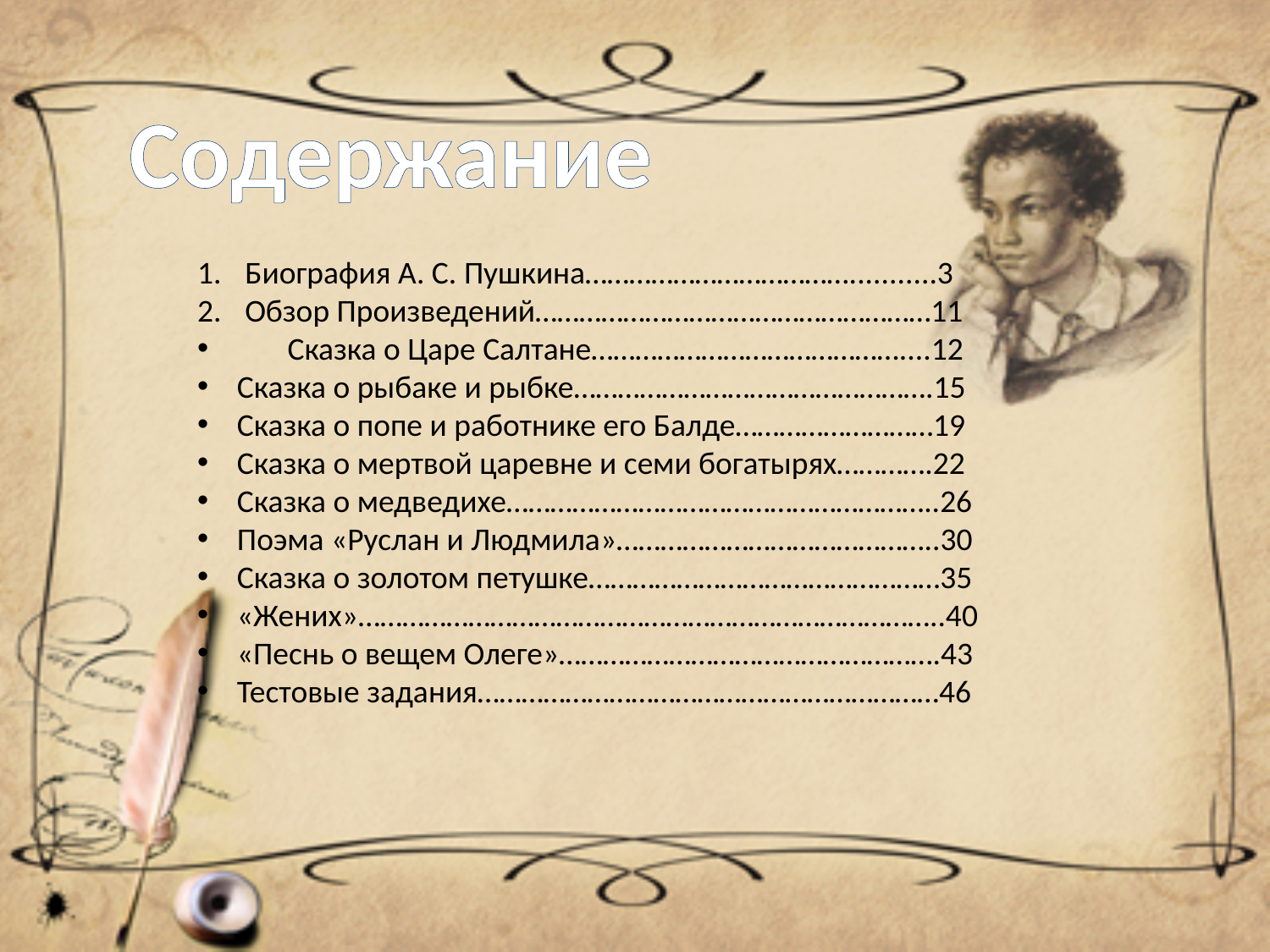

Содержание
Биография А. С. Пушкина………………………………...........3
Обзор Произведений………………………………………………11
       Сказка о Царе Салтане……………………………………....12
Сказка о рыбаке и рыбке………………………………………….15
Сказка о попе и работнике его Балде………………………19
Сказка о мертвой царевне и семи богатырях………….22
Сказка о медведихе…………………………………………………..26
Поэма «Руслан и Людмила»……………………………………..30
Сказка о золотом петушке…………………………………………35
«Жених»……………………………………………………………………..40
«Песнь о вещем Олеге»…………………………………………….43
Тестовые задания………………………………………………………46